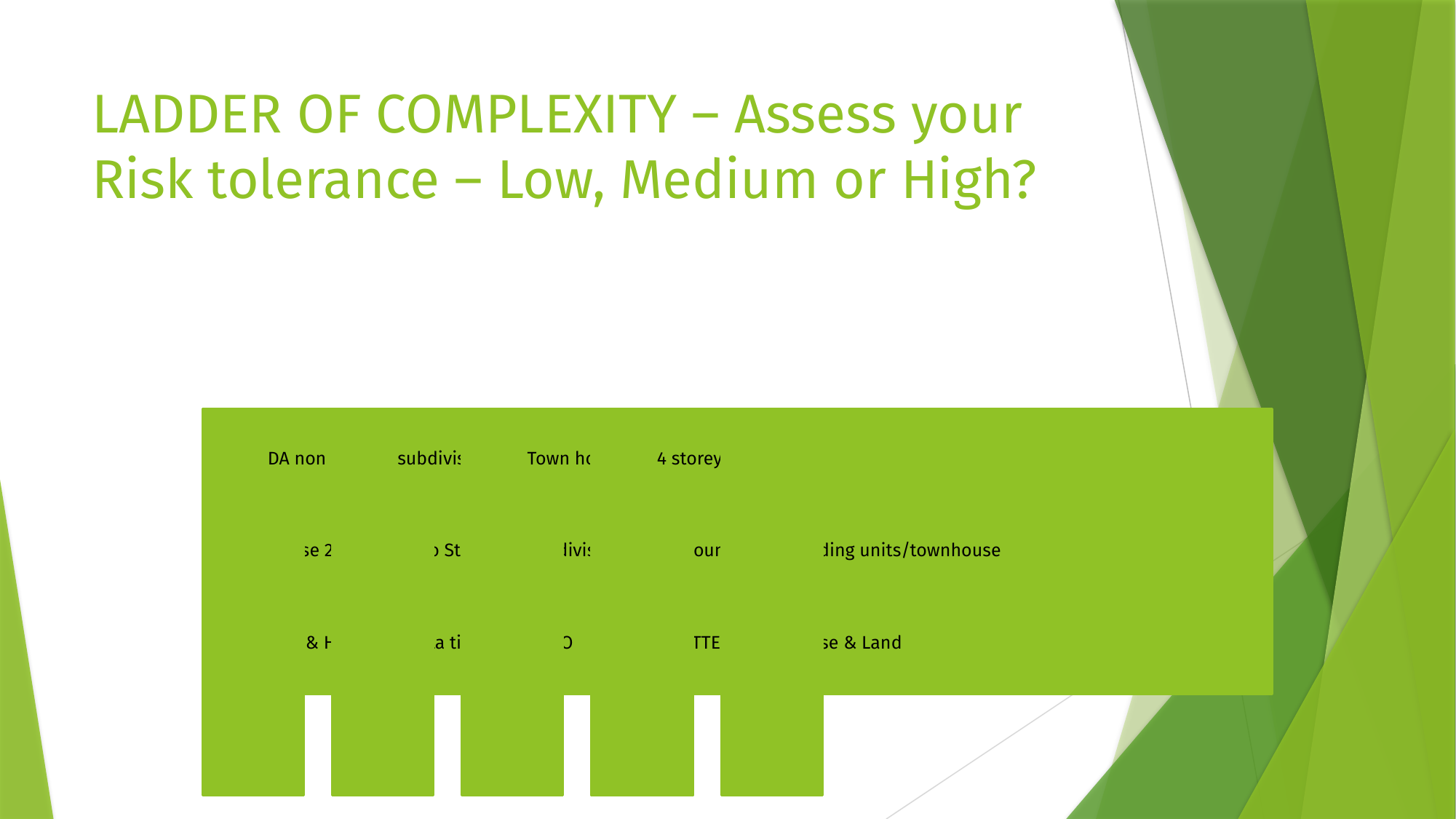

# LADDER OF COMPLEXITY – Assess your Risk tolerance – Low, Medium or High?
BUY & HOLD
strata titling
RENO
SPLITTER
House & Land
House 2 storey
Reno Structural
DA non risk smart
Building units/townhouse